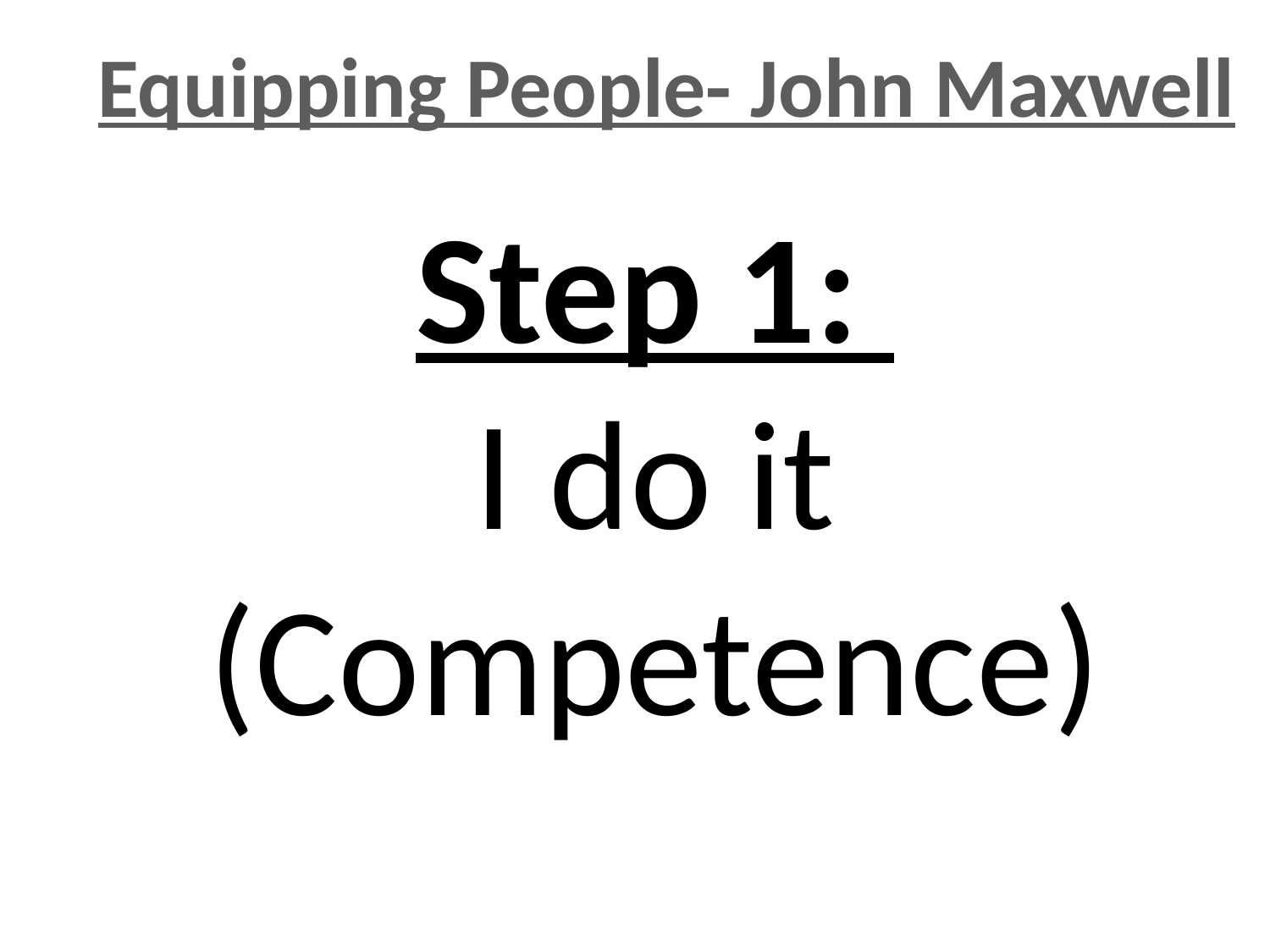

Equipping People- John Maxwell
Step 1:
I do it (Competence)